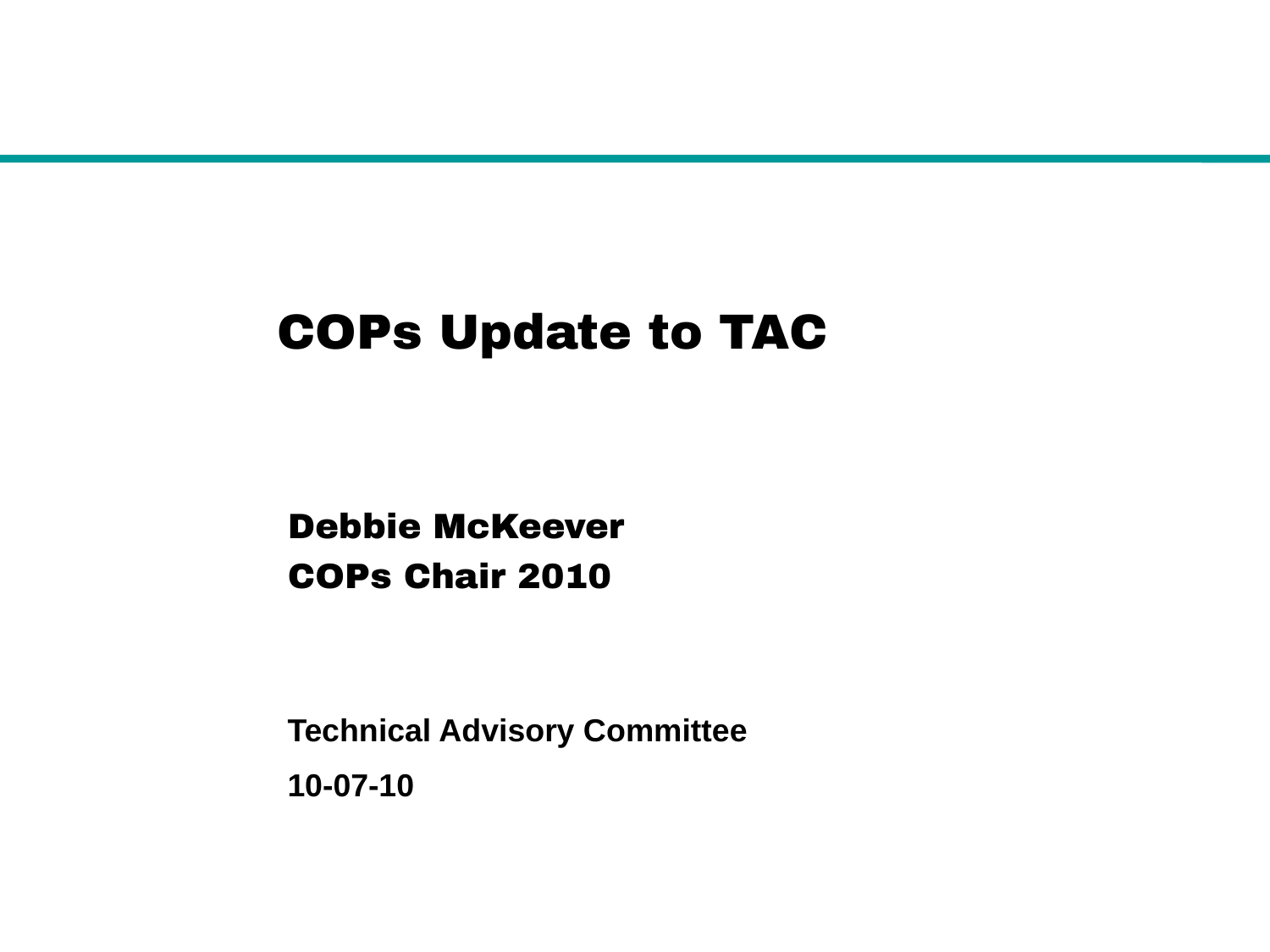

COPs Update to TAC
Debbie McKeever
COPs Chair 2010
Technical Advisory Committee
10-07-10